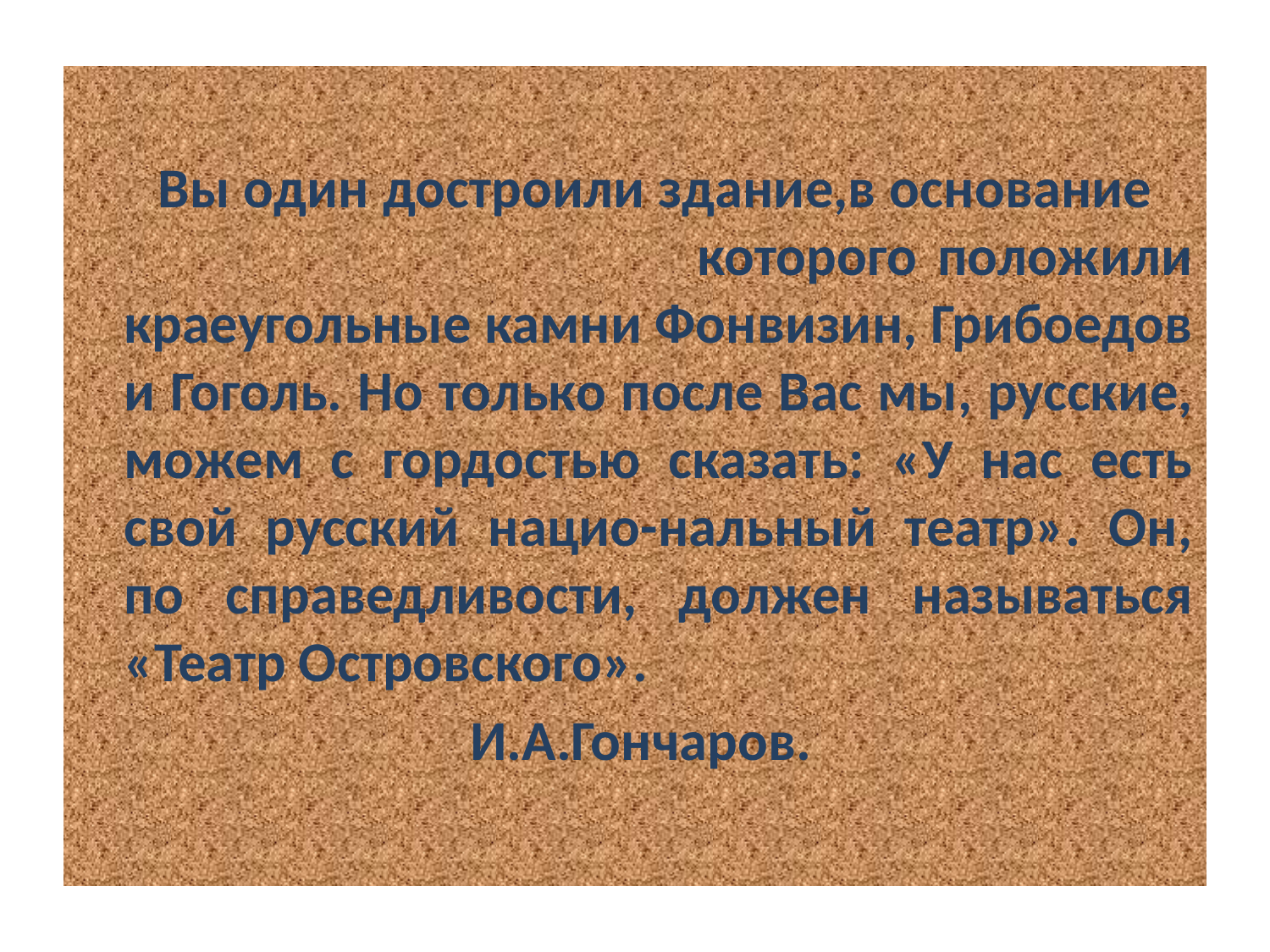

#

      Вы один достроили здание,в основание                                которого положили краеугольные камни Фонвизин, Грибоедов и Гоголь. Но только после Вас мы, русские, можем с гордостью сказать: «У нас есть свой русский нацио-нальный театр». Он, по справедливости, должен называться «Театр Островского».
                               И.А.Гончаров.